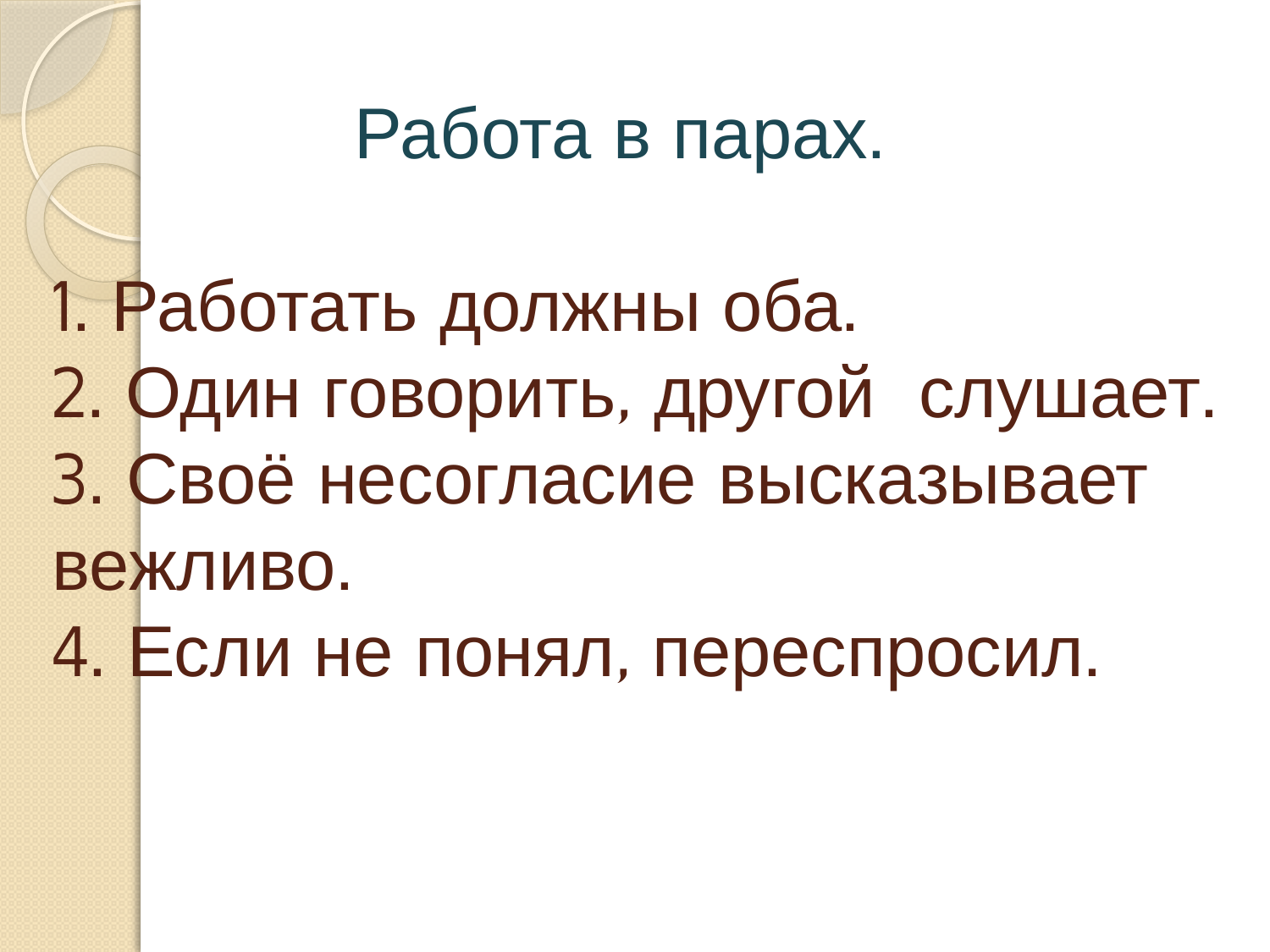

# Работа в парах. 1. Работать должны оба. 2. Один говорить, другой  слушает. 3. Своё несогласие высказывает вежливо. 4. Если не понял, переспросил.